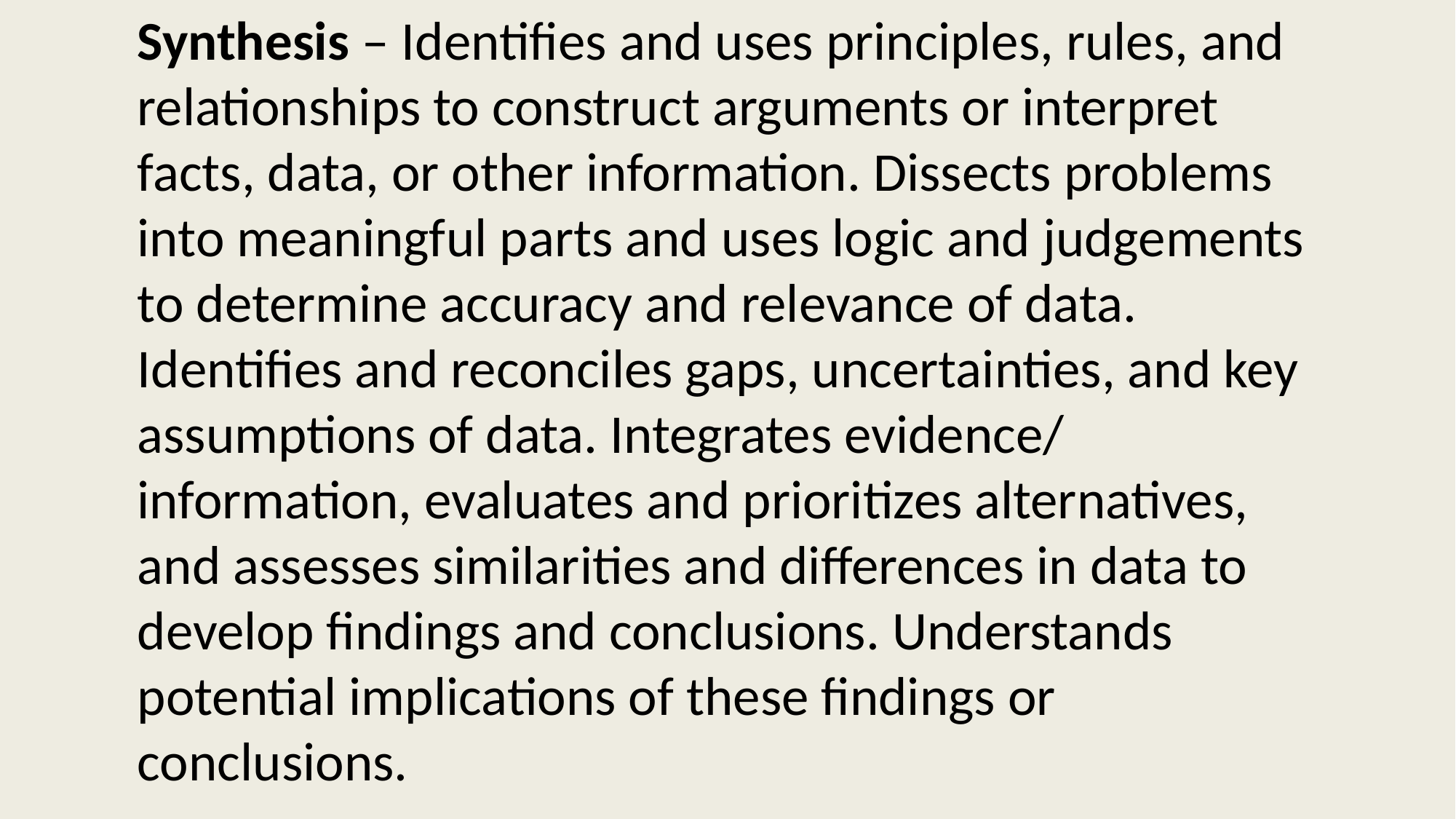

Synthesis – Identifies and uses principles, rules, and relationships to construct arguments or interpret facts, data, or other information. Dissects problems into meaningful parts and uses logic and judgements to determine accuracy and relevance of data. Identifies and reconciles gaps, uncertainties, and key assumptions of data. Integrates evidence/ information, evaluates and prioritizes alternatives, and assesses similarities and differences in data to develop findings and conclusions. Understands potential implications of these findings or conclusions.